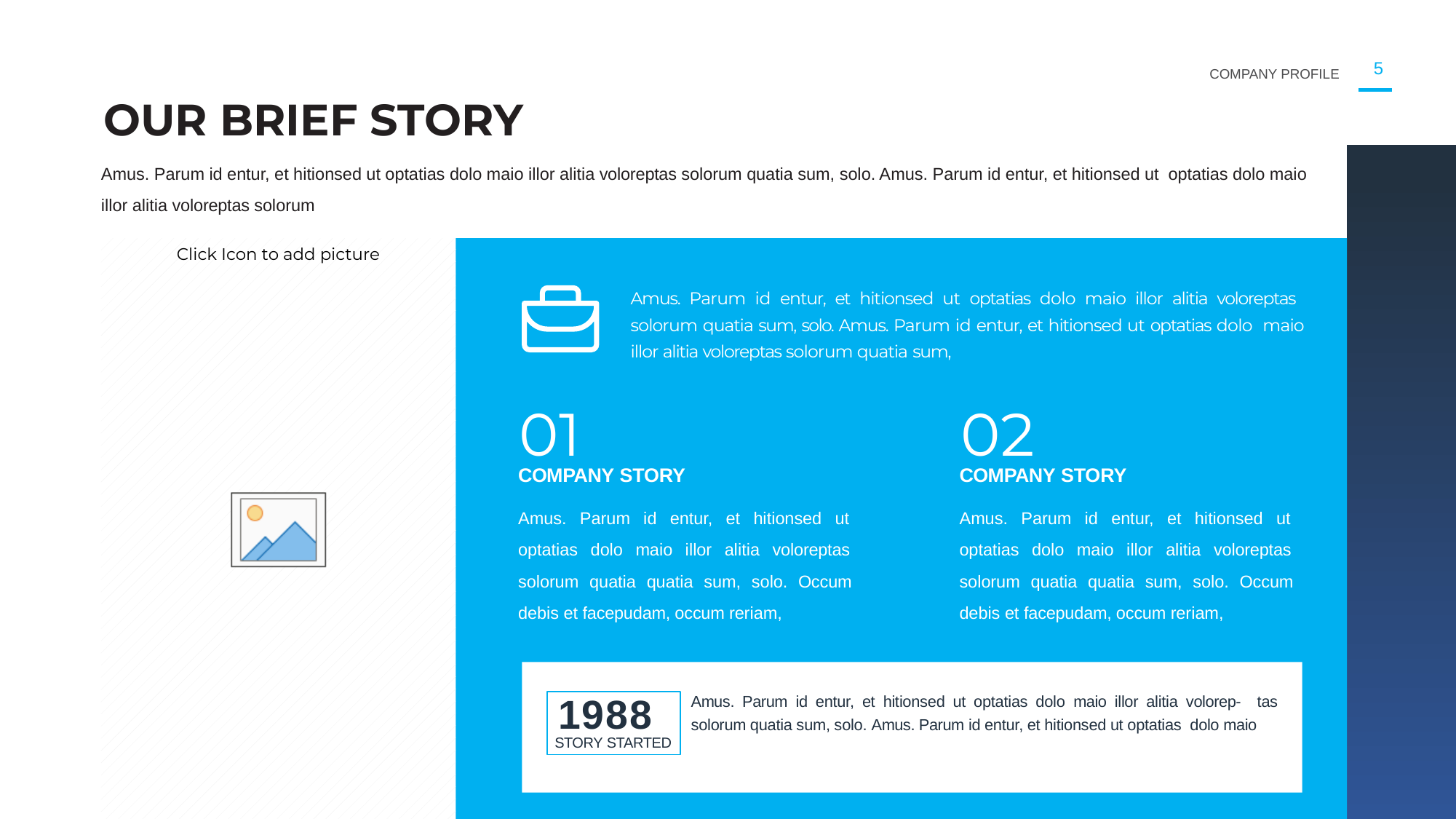

OUR BRIEF STORY

Amus. Parum id entur, et hitionsed ut optatias dolo maio illor alitia voloreptas solorum quatia sum, solo. Amus. Parum id entur, et hitionsed ut  optatias dolo maio illor alitia voloreptas solorum

Amus. Parum id entur, et hitionsed ut optatias dolo maio illor alitia voloreptas  solorum quatia sum, solo. Amus. Parum id entur, et hitionsed ut optatias dolo  maio illor alitia voloreptas solorum quatia sum,

01
02
COMPANY STORY
Amus. Parum id entur, et hitionsed ut  optatias dolo maio illor alitia voloreptas  solorum quatia quatia sum, solo. Occum  debis et facepudam, occum reriam,
COMPANY STORY
Amus. Parum id entur, et hitionsed ut  optatias dolo maio illor alitia voloreptas  solorum quatia quatia sum, solo. Occum  debis et facepudam, occum reriam,

Amus. Parum id entur, et hitionsed ut optatias dolo maio illor alitia volorep-  tas solorum quatia sum, solo. Amus. Parum id entur, et hitionsed ut optatias  dolo maio
1988

STORY STARTED